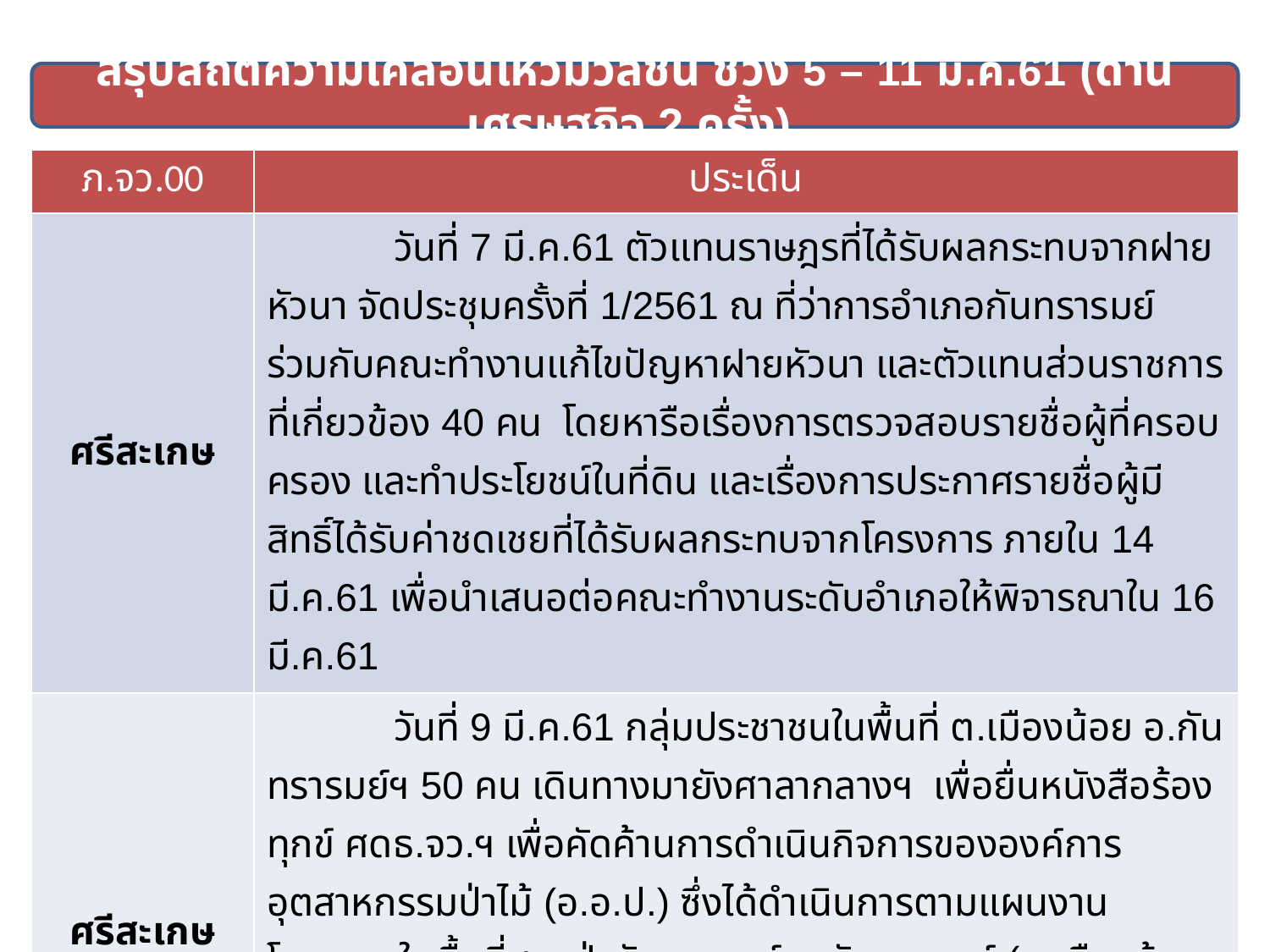

สรุปสถิติความเคลื่อนไหวมวลชน ช่วง 5 – 11 มี.ค.61 (ด้านเศรษฐกิจ 2 ครั้ง)
| ภ.จว.00 | ประเด็น |
| --- | --- |
| ศรีสะเกษ | วันที่ 7 มี.ค.61 ตัวแทนราษฎรที่ได้รับผลกระทบจากฝายหัวนา จัดประชุมครั้งที่ 1/2561 ณ ที่ว่าการอําเภอกันทรารมย์ ร่วมกับคณะทํางานแก้ไขปัญหาฝายหัวนา และตัวแทนส่วนราชการที่เกี่ยวข้อง 40 คน โดยหารือเรื่องการตรวจสอบรายชื่อผู้ที่ครอบครอง และทําประโยชน์ในที่ดิน และเรื่องการประกาศรายชื่อผู้มีสิทธิ์ได้รับค่าชดเชยที่ได้รับผลกระทบจากโครงการ ภายใน 14 มี.ค.61 เพื่อนําเสนอต่อคณะทํางานระดับอําเภอให้พิจารณาใน 16 มี.ค.61 |
| ศรีสะเกษ | วันที่ 9 มี.ค.61 กลุ่มประชาชนในพื้นที่ ต.เมืองน้อย อ.กันทรารมย์ฯ 50 คน เดินทางมายังศาลากลางฯ เพื่อยื่นหนังสือร้องทุกข์ ศดธ.จว.ฯ เพื่อคัดค้านการดำเนินกิจการขององค์การอุตสาหกรรมป่าไม้ (อ.อ.ป.) ซึ่งได้ดำเนินการตามแผนงานโครงการในพื้นที่สวนป่ากันทรารมย์ อ.กันทรารมย์ (ต.เมืองน้อย และ ต.อีปาด) เพื่อปลูกต้นยูคาลิปตัส ราษฎรในพื้นที่จึงมองว่าการดำเนินการของ อ.อ.ป. เป็นการทำลายแหล่งอาหารของชุมชน แผ้วถางป่า และทำลายทรัพยากรธรรมชาติ |